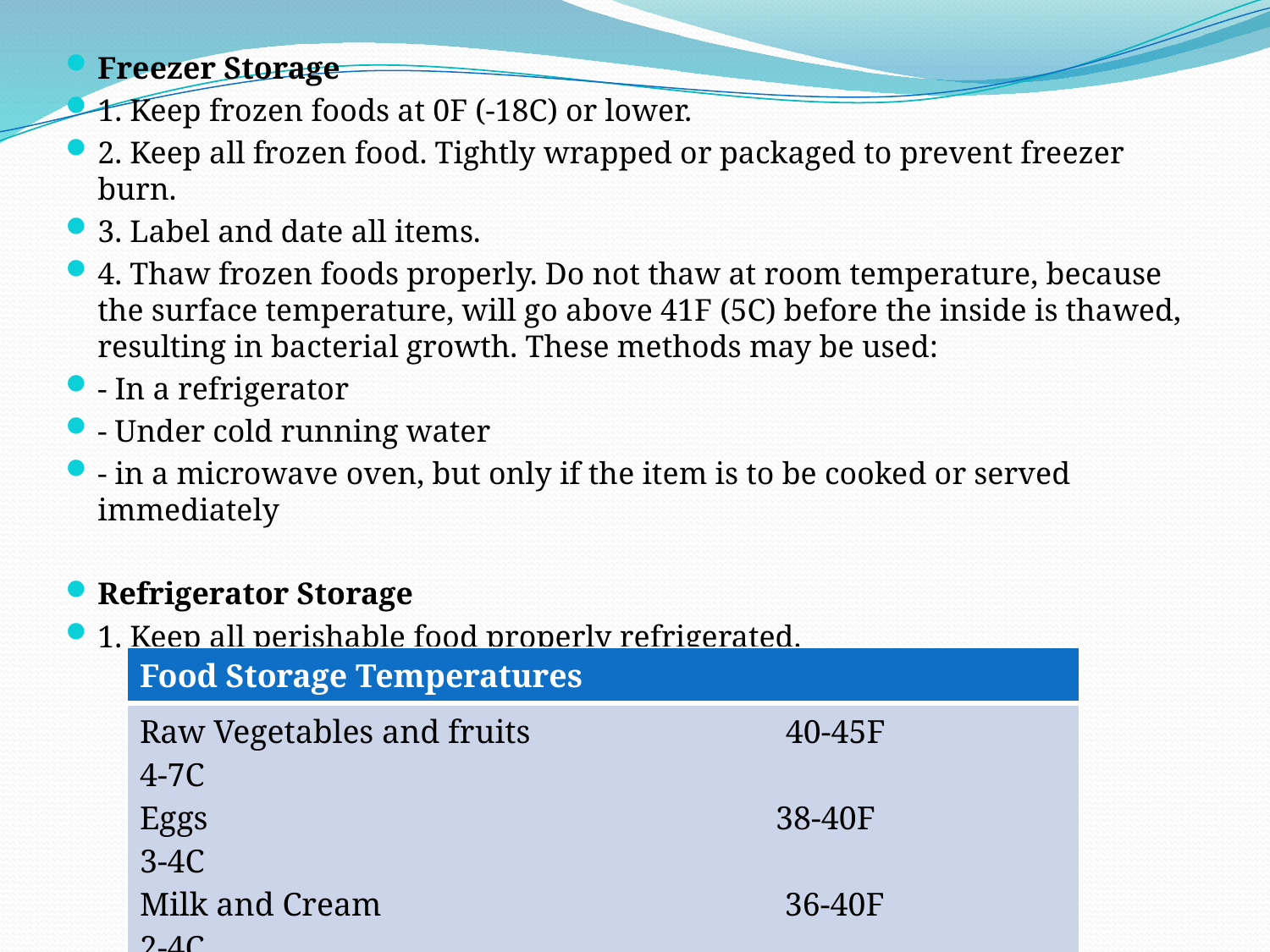

Freezer Storage
1. Keep frozen foods at 0F (-18C) or lower.
2. Keep all frozen food. Tightly wrapped or packaged to prevent freezer burn.
3. Label and date all items.
4. Thaw frozen foods properly. Do not thaw at room temperature, because the surface temperature, will go above 41F (5C) before the inside is thawed, resulting in bacterial growth. These methods may be used:
- In a refrigerator
- Under cold running water
- in a microwave oven, but only if the item is to be cooked or served immediately

Refrigerator Storage
1. Keep all perishable food properly refrigerated.

| Food Storage Temperatures |
| --- |
| Raw Vegetables and fruits 40-45F 4-7C Eggs 38-40F 3-4C Milk and Cream 36-40F 2-4C Poultry and meat 32-36F 0-2C Fish and Seafood 30-34F -1-1C |
|  |